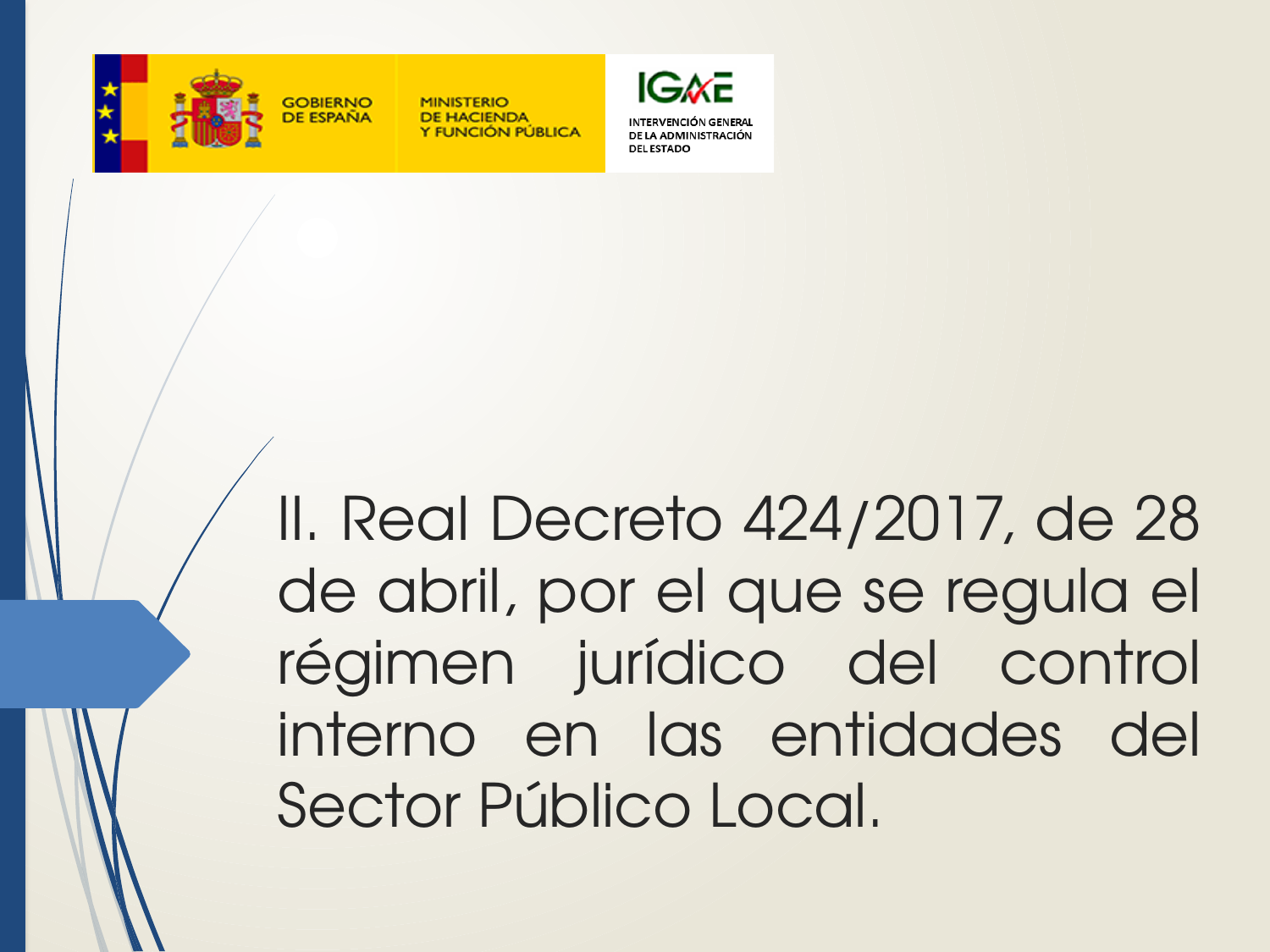

# II. Real Decreto 424/2017, de 28 de abril, por el que se regula el régimen jurídico del control interno en las entidades del Sector Público Local.